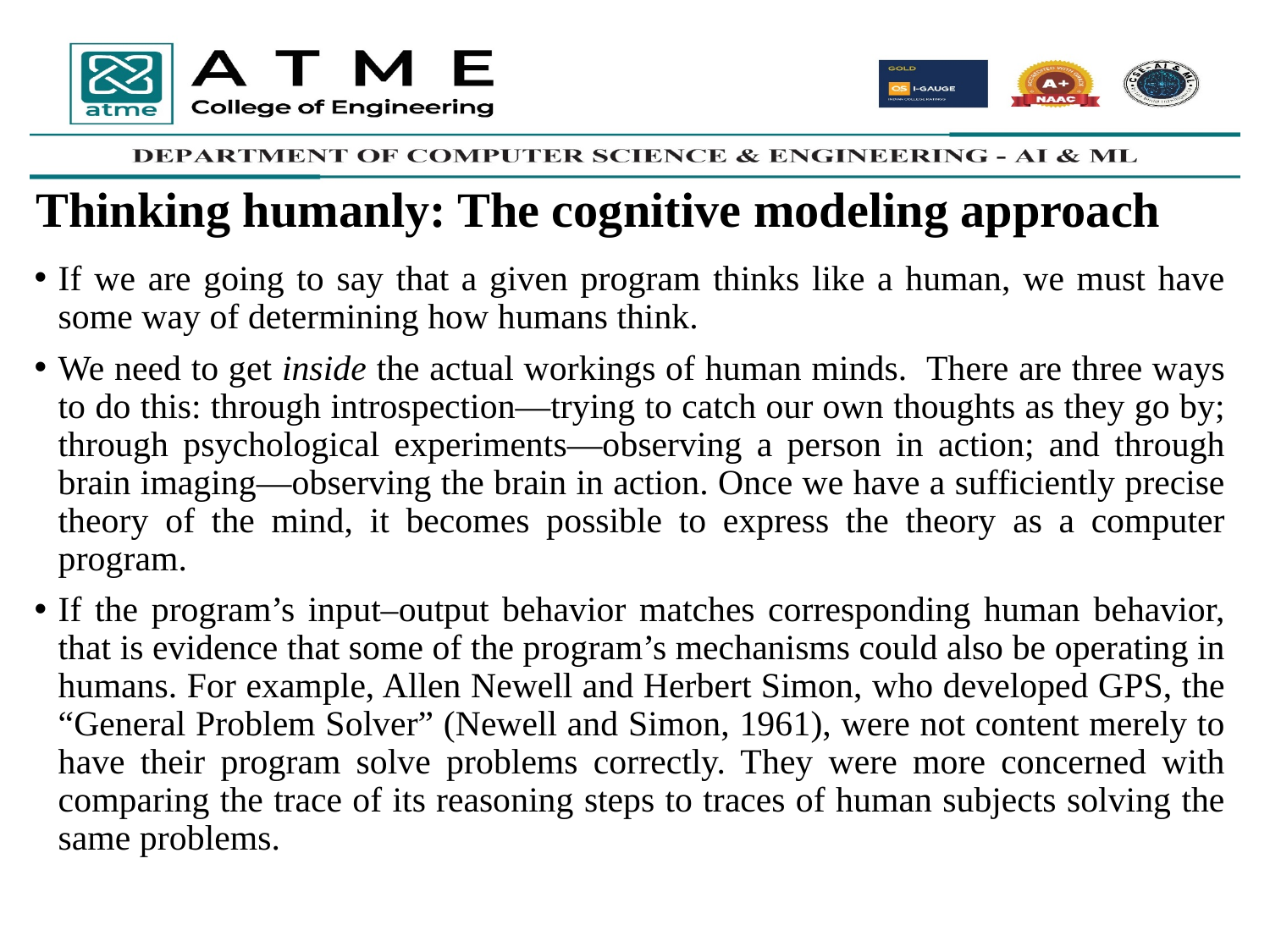

# Thinking humanly: The cognitive modeling approach
If we are going to say that a given program thinks like a human, we must have some way of determining how humans think.
We need to get inside the actual workings of human minds.  There are three ways to do this: through introspection—trying to catch our own thoughts as they go by; through psychological experiments—observing a person in action; and through brain imaging—observing the brain in action. Once we have a sufficiently precise theory of the mind, it becomes possible to express the theory as a computer program.
If the program’s input–output behavior matches corresponding human behavior, that is evidence that some of the program’s mechanisms could also be operating in humans. For example, Allen Newell and Herbert Simon, who developed GPS, the “General Problem Solver” (Newell and Simon, 1961), were not content merely to have their program solve problems correctly. They were more concerned with comparing the trace of its reasoning steps to traces of human subjects solving the same problems.